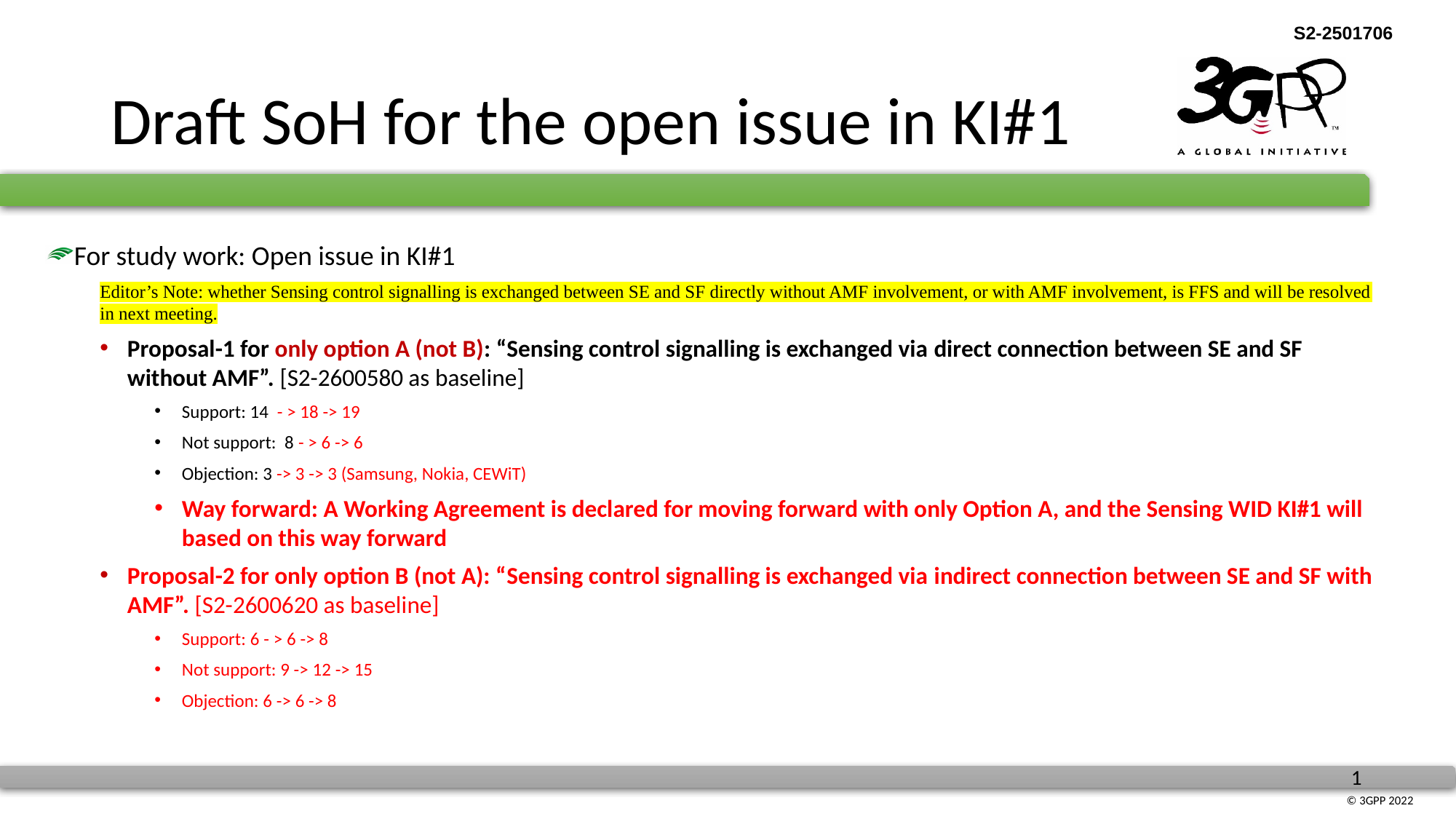

# Draft SoH for the open issue in KI#1
For study work: Open issue in KI#1
Editor’s Note: whether Sensing control signalling is exchanged between SE and SF directly without AMF involvement, or with AMF involvement, is FFS and will be resolved in next meeting.
Proposal-1 for only option A (not B): “Sensing control signalling is exchanged via direct connection between SE and SF without AMF”. [S2-2600580 as baseline]
Support: 14  - > 18 -> 19
Not support:  8 - > 6 -> 6
Objection: 3 -> 3 -> 3 (Samsung, Nokia, CEWiT)
Way forward: A Working Agreement is declared for moving forward with only Option A, and the Sensing WID KI#1 will based on this way forward
Proposal-2 for only option B (not A): “Sensing control signalling is exchanged via indirect connection between SE and SF with AMF”. [S2-2600620 as baseline]
Support: 6 - > 6 -> 8
Not support: 9 -> 12 -> 15
Objection: 6 -> 6 -> 8